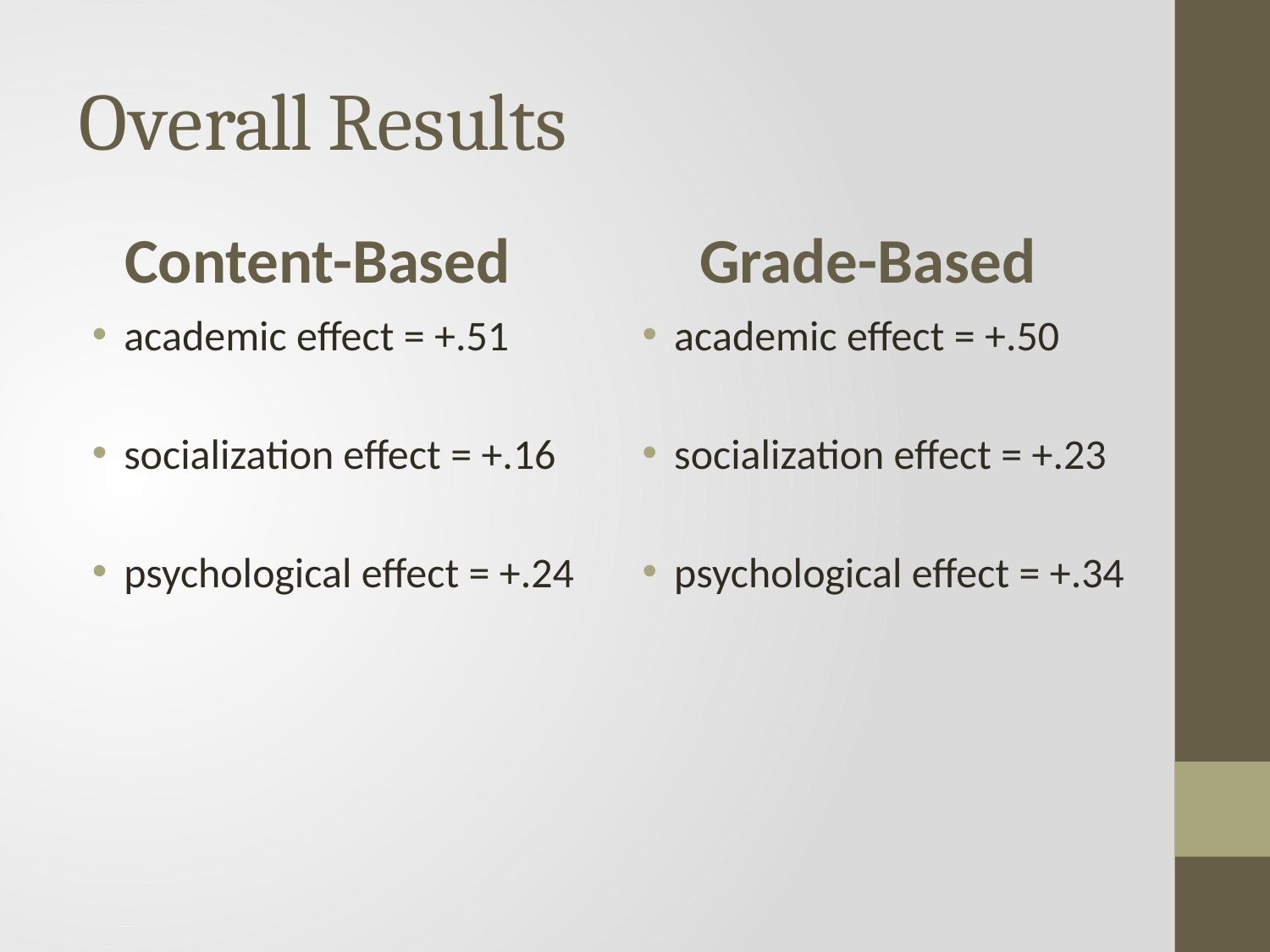

# Overall Results
Content-Based
Grade-Based
academic effect = +.51

socialization effect = +.16

psychological effect = +.24
academic effect = +.50

socialization effect = +.23

psychological effect = +.34